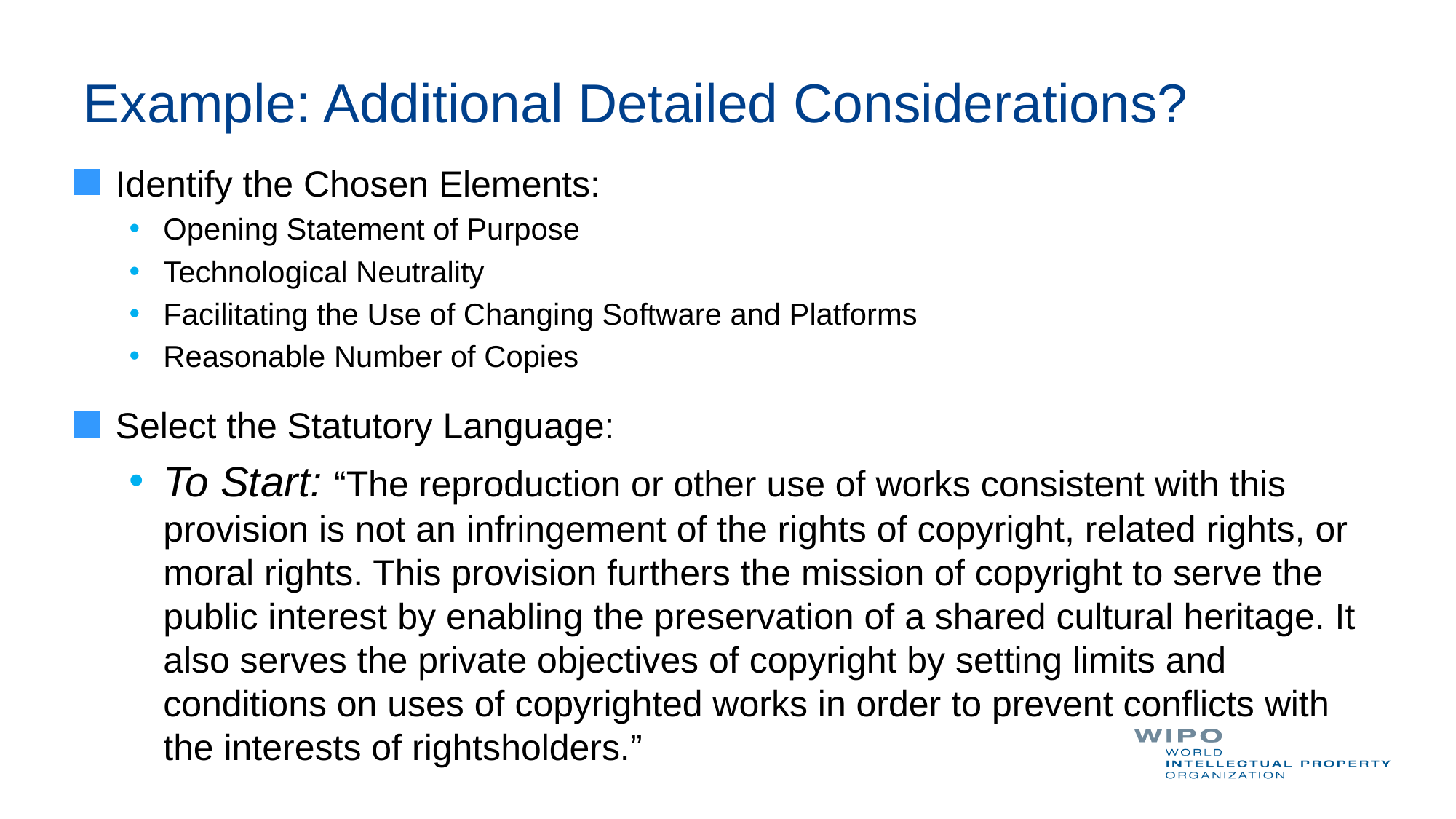

# Example: Additional Detailed Considerations?
Identify the Chosen Elements:
Opening Statement of Purpose
Technological Neutrality
Facilitating the Use of Changing Software and Platforms
Reasonable Number of Copies

Select the Statutory Language:
To Start: “The reproduction or other use of works consistent with this provision is not an infringement of the rights of copyright, related rights, or moral rights. This provision furthers the mission of copyright to serve the public interest by enabling the preservation of a shared cultural heritage. It also serves the private objectives of copyright by setting limits and conditions on uses of copyrighted works in order to prevent conflicts with the interests of rightsholders.”